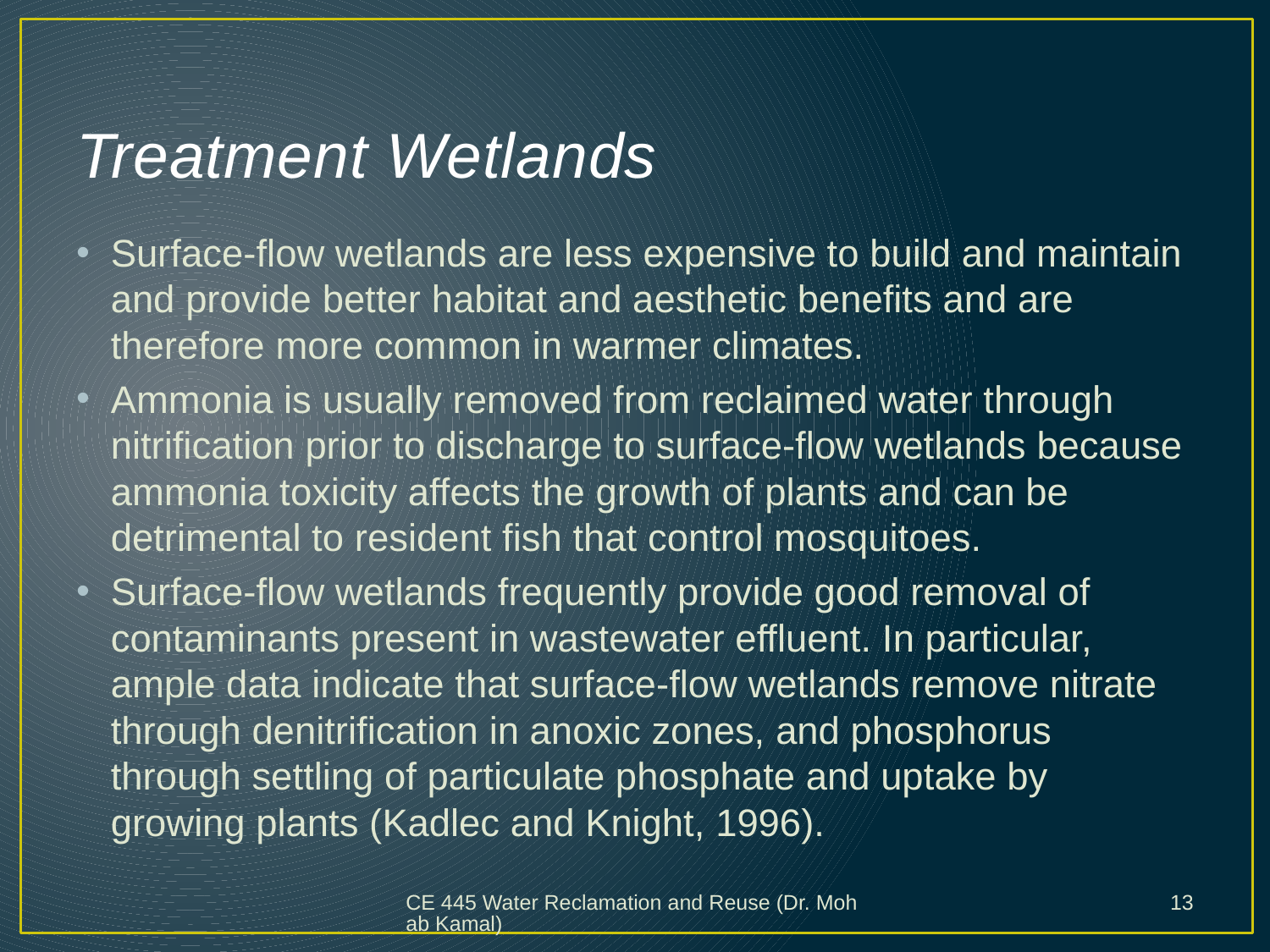

# Treatment Wetlands
Surface-flow wetlands are less expensive to build and maintain and provide better habitat and aesthetic benefits and are therefore more common in warmer climates.
Ammonia is usually removed from reclaimed water through nitrification prior to discharge to surface-flow wetlands because ammonia toxicity affects the growth of plants and can be detrimental to resident fish that control mosquitoes.
Surface-flow wetlands frequently provide good removal of contaminants present in wastewater effluent. In particular, ample data indicate that surface-flow wetlands remove nitrate through denitrification in anoxic zones, and phosphorus through settling of particulate phosphate and uptake by growing plants (Kadlec and Knight, 1996).

CE 445 Water Reclamation and Reuse (Dr. Mohab Kamal)
13